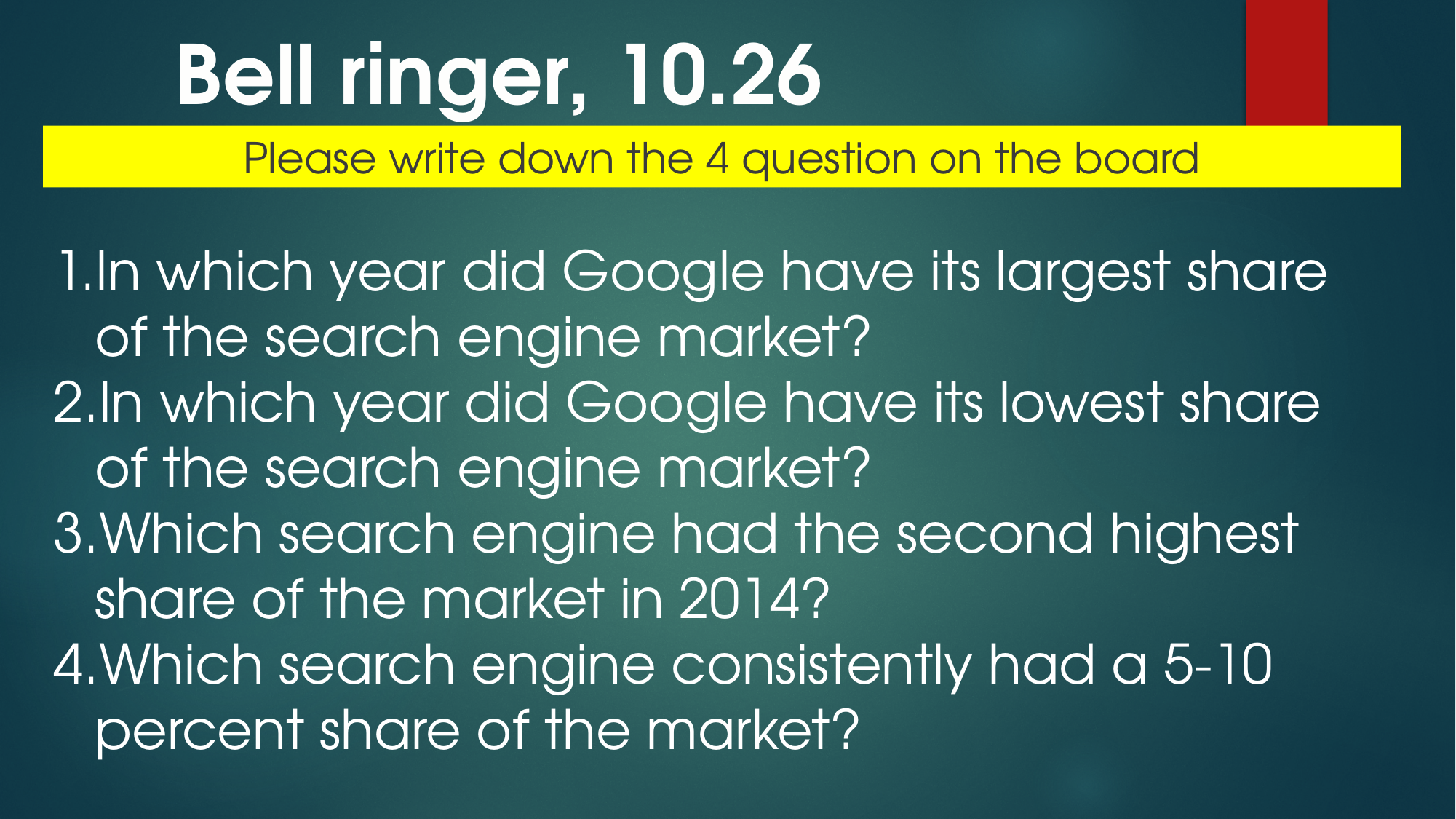

Bell ringer, 10.26
Please write down the 4 question on the board
In which year did Google have its largest share of the search engine market?
In which year did Google have its lowest share of the search engine market?
Which search engine had the second highest share of the market in 2014?
Which search engine consistently had a 5-10 percent share of the market?